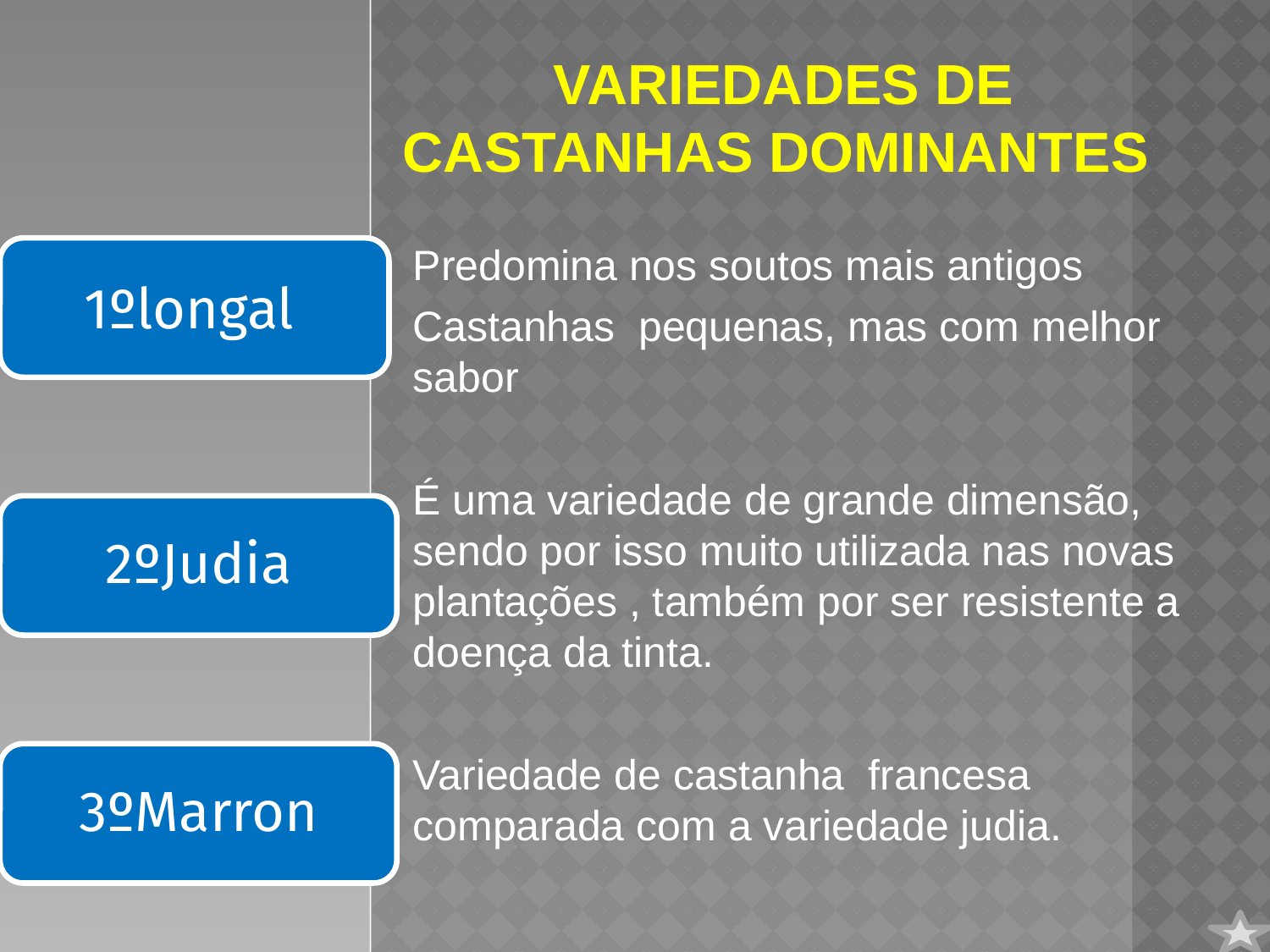

# Variedades de castanhas dominantes

1ºlongal
Predomina nos soutos mais antigos
Castanhas  pequenas, mas com melhor sabor

É uma variedade de grande dimensão, sendo por isso muito utilizada nas novas plantações , também por ser resistente a doença da tinta.

Variedade de castanha  francesa comparada com a variedade judia.

2ºJudia

3ºMarron